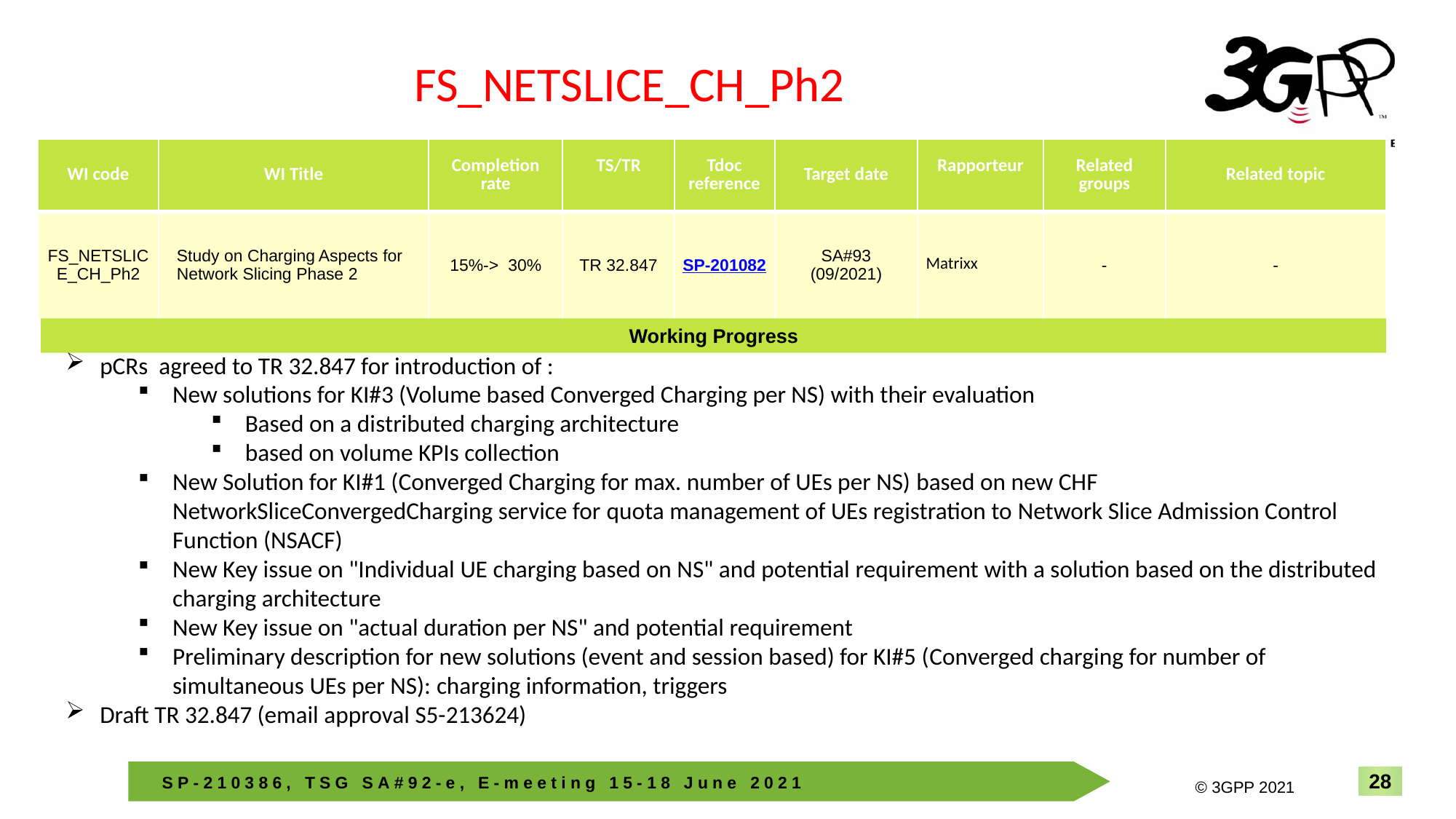

FS_NETSLICE_CH_Ph2
| WI code | WI Title | Completion rate | TS/TR | Tdoc reference | Target date | Rapporteur | Related groups | Related topic |
| --- | --- | --- | --- | --- | --- | --- | --- | --- |
| FS\_NETSLICE\_CH\_Ph2 | Study on Charging Aspects for Network Slicing Phase 2 | 15%-> 30% | TR 32.847 | SP-201082 | SA#93 (09/2021) | Matrixx | - | - |
Working Progress
pCRs  agreed to TR 32.847 for introduction of :
New solutions for KI#3 (Volume based Converged Charging per NS) with their evaluation
Based on a distributed charging architecture
based on volume KPIs collection
New Solution for KI#1 (Converged Charging for max. number of UEs per NS) based on new CHF NetworkSliceConvergedCharging service for quota management of UEs registration to Network Slice Admission Control Function (NSACF)
New Key issue on "Individual UE charging based on NS" and potential requirement with a solution based on the distributed charging architecture
New Key issue on "actual duration per NS" and potential requirement
Preliminary description for new solutions (event and session based) for KI#5 (Converged charging for number of simultaneous UEs per NS): charging information, triggers
Draft TR 32.847 (email approval S5-213624)